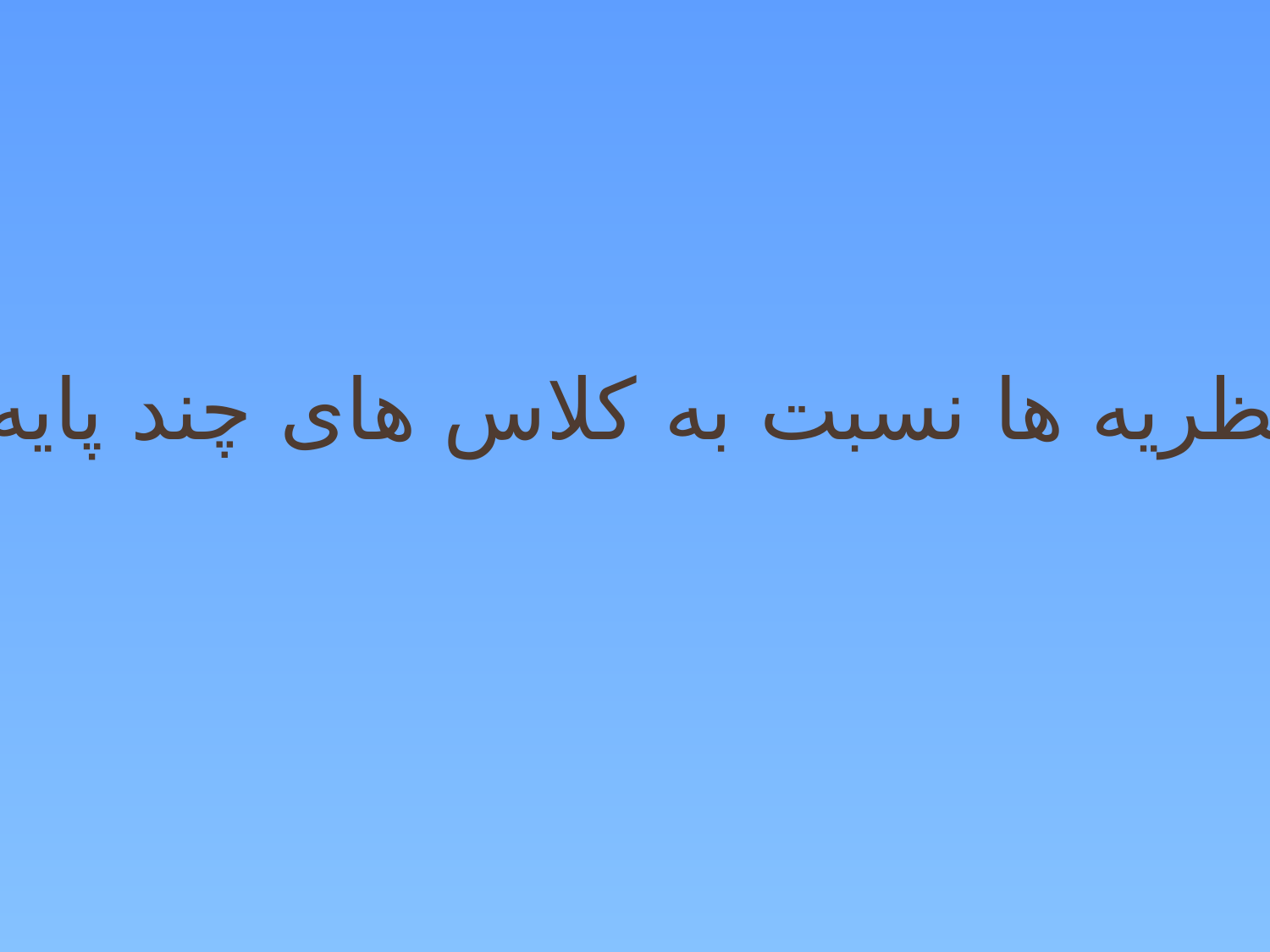

نظریه ها نسبت به کلاس های چند پایه